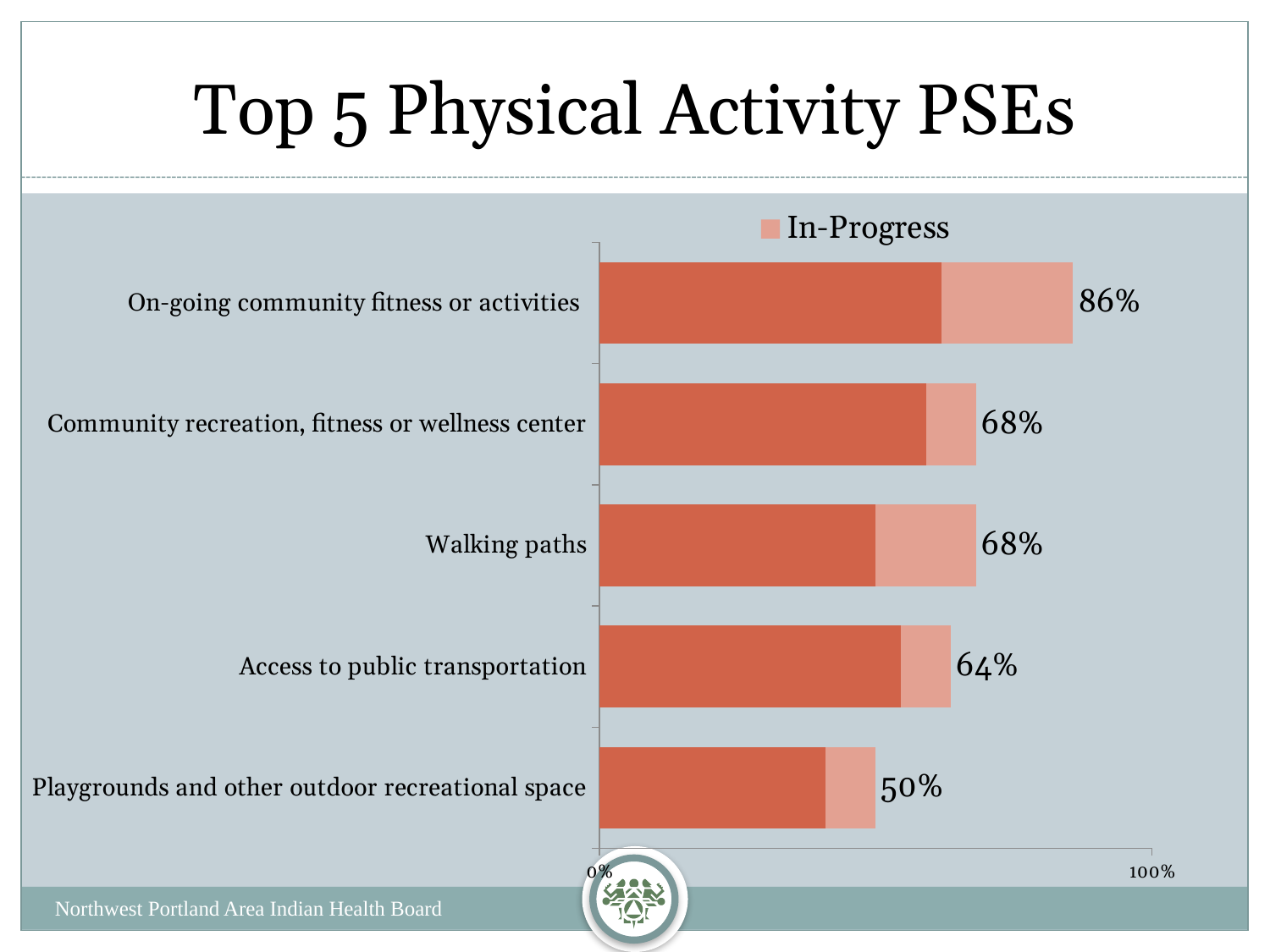

# Top 5 Physical Activity PSEs

### Chart

| Category | In-Place | In-Progress | In-Place OR In-Progress |
|---|---|---|---|
| Playgrounds and other outdoor recreational space | 0.4090909090909091 | 0.09090909090909091 | 0.5 |
| Access to public transportation | 0.5454545454545454 | 0.09090909090909091 | 0.6363636363636364 |
| Walking paths | 0.5 | 0.18181818181818182 | 0.6818181818181819 |
| Community recreation, fitness or wellness center | 0.5909090909090909 | 0.09090909090909091 | 0.6818181818181819 |
| On-going community fitness or activities  | 0.6190476190476191 | 0.23809523809523808 | 0.8571428571428572 |
Northwest Portland Area Indian Health Board